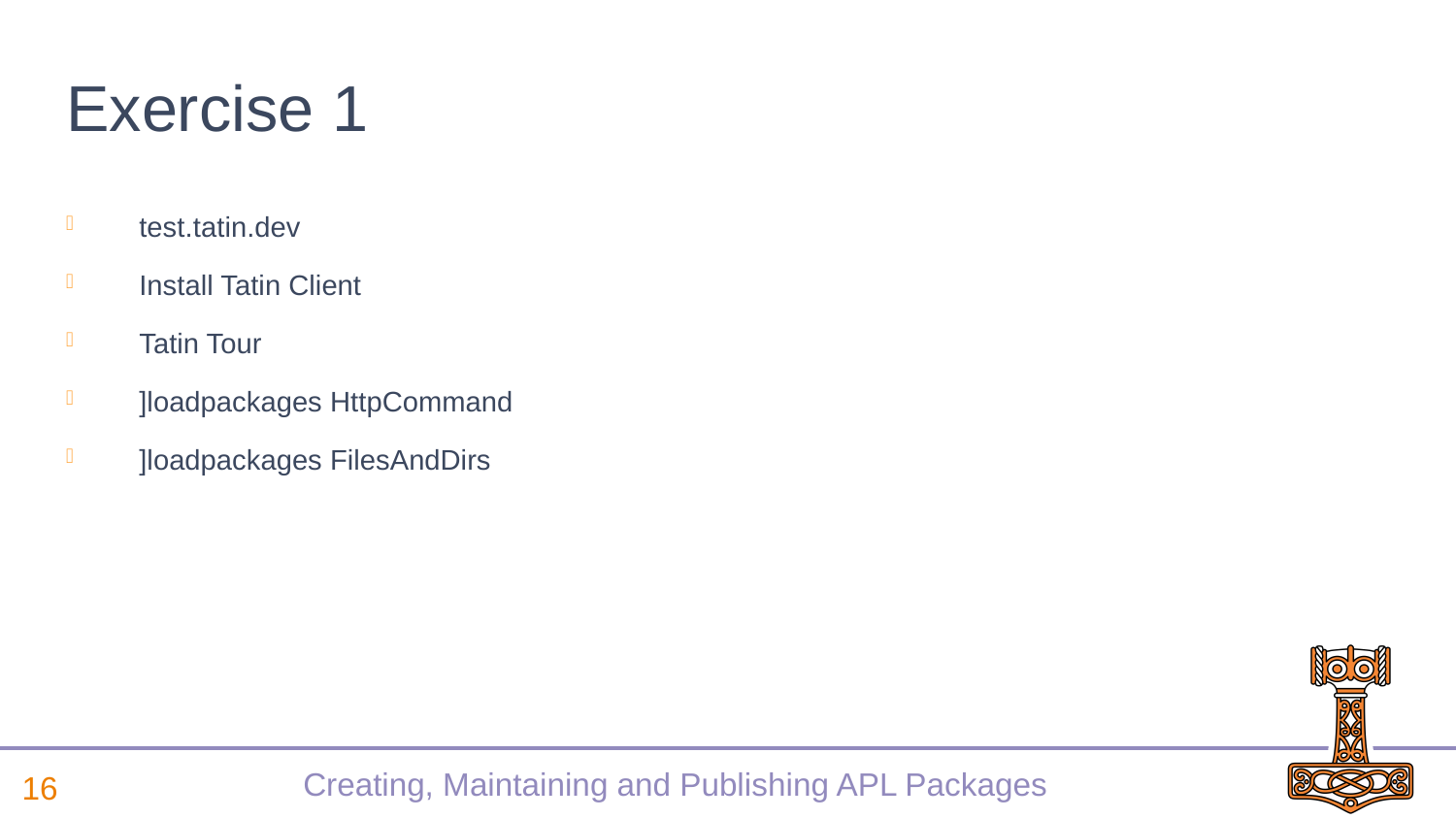

# Exercise 1
test.tatin.dev
Install Tatin Client
Tatin Tour
]loadpackages HttpCommand
]loadpackages FilesAndDirs